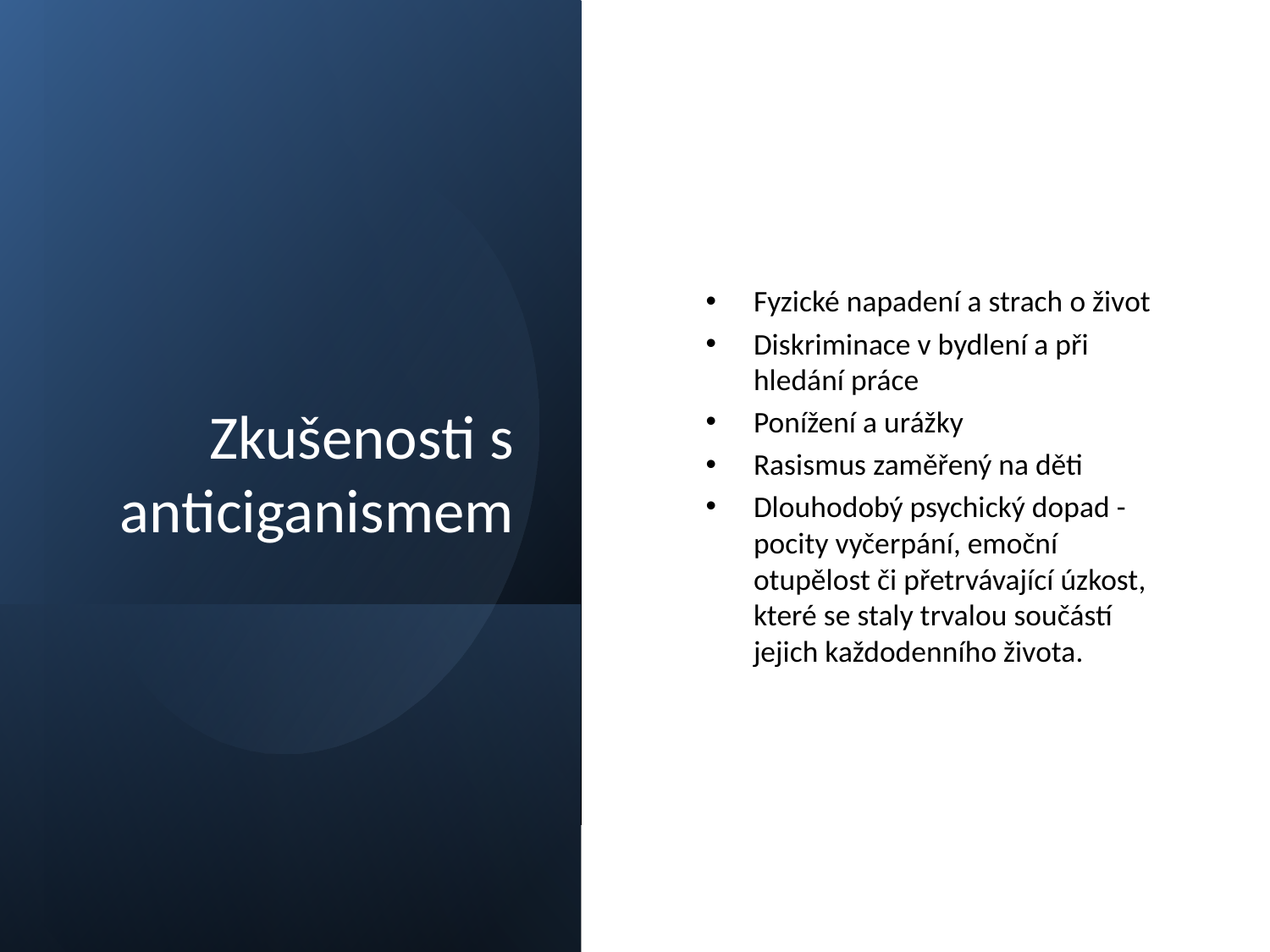

# Zkušenosti s anticiganismem
Fyzické napadení a strach o život
Diskriminace v bydlení a při hledání práce
Ponížení a urážky
Rasismus zaměřený na děti
Dlouhodobý psychický dopad - pocity vyčerpání, emoční otupělost či přetrvávající úzkost, které se staly trvalou součástí jejich každodenního života.